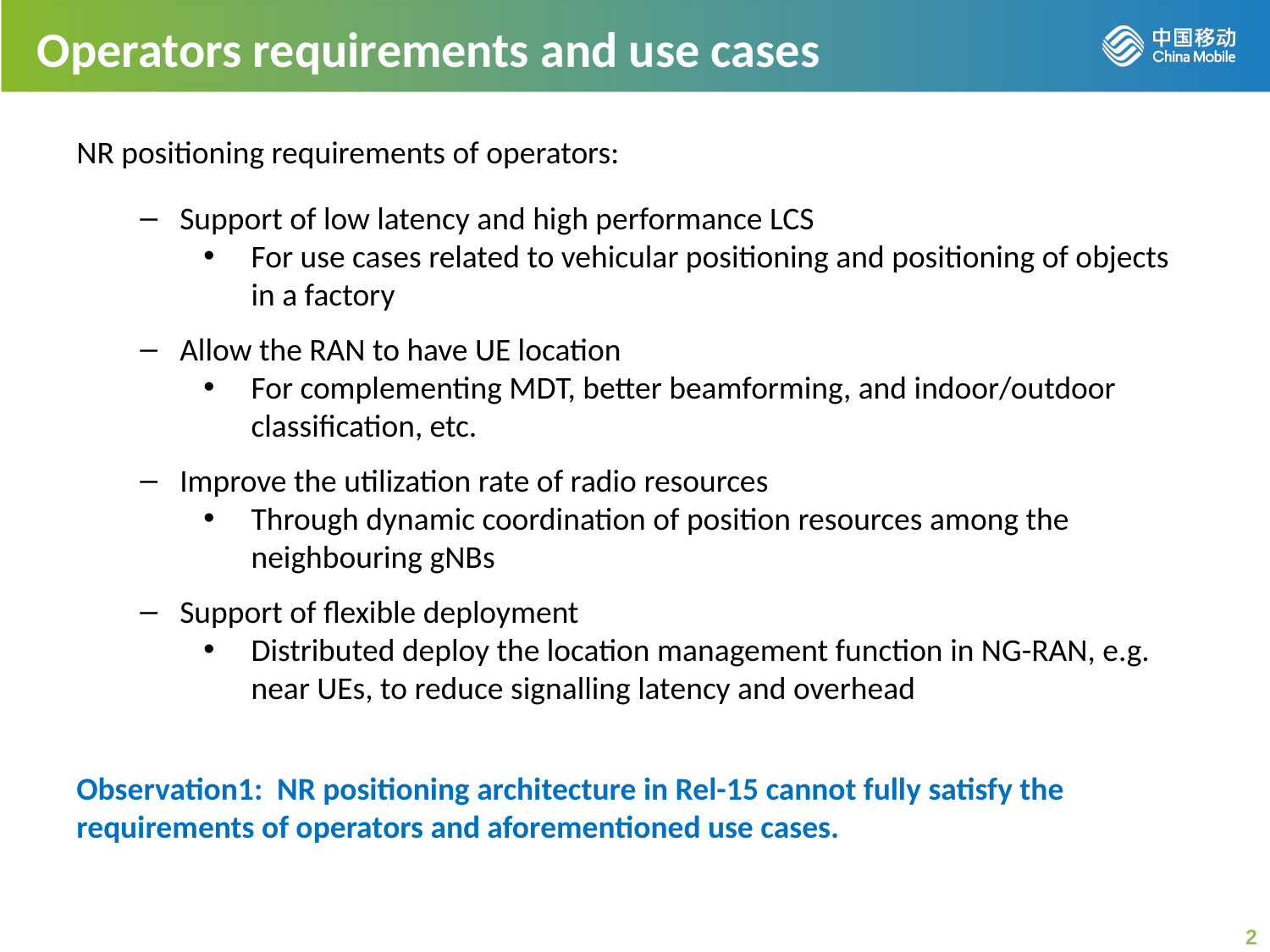

Operators requirements and use cases
NR positioning requirements of operators:
Support of low latency and high performance LCS
For use cases related to vehicular positioning and positioning of objects in a factory
Allow the RAN to have UE location
For complementing MDT, better beamforming, and indoor/outdoor classification, etc.
Improve the utilization rate of radio resources
Through dynamic coordination of position resources among the neighbouring gNBs
Support of flexible deployment
Distributed deploy the location management function in NG-RAN, e.g. near UEs, to reduce signalling latency and overhead
Observation1:  NR positioning architecture in Rel-15 cannot fully satisfy the requirements of operators and aforementioned use cases.